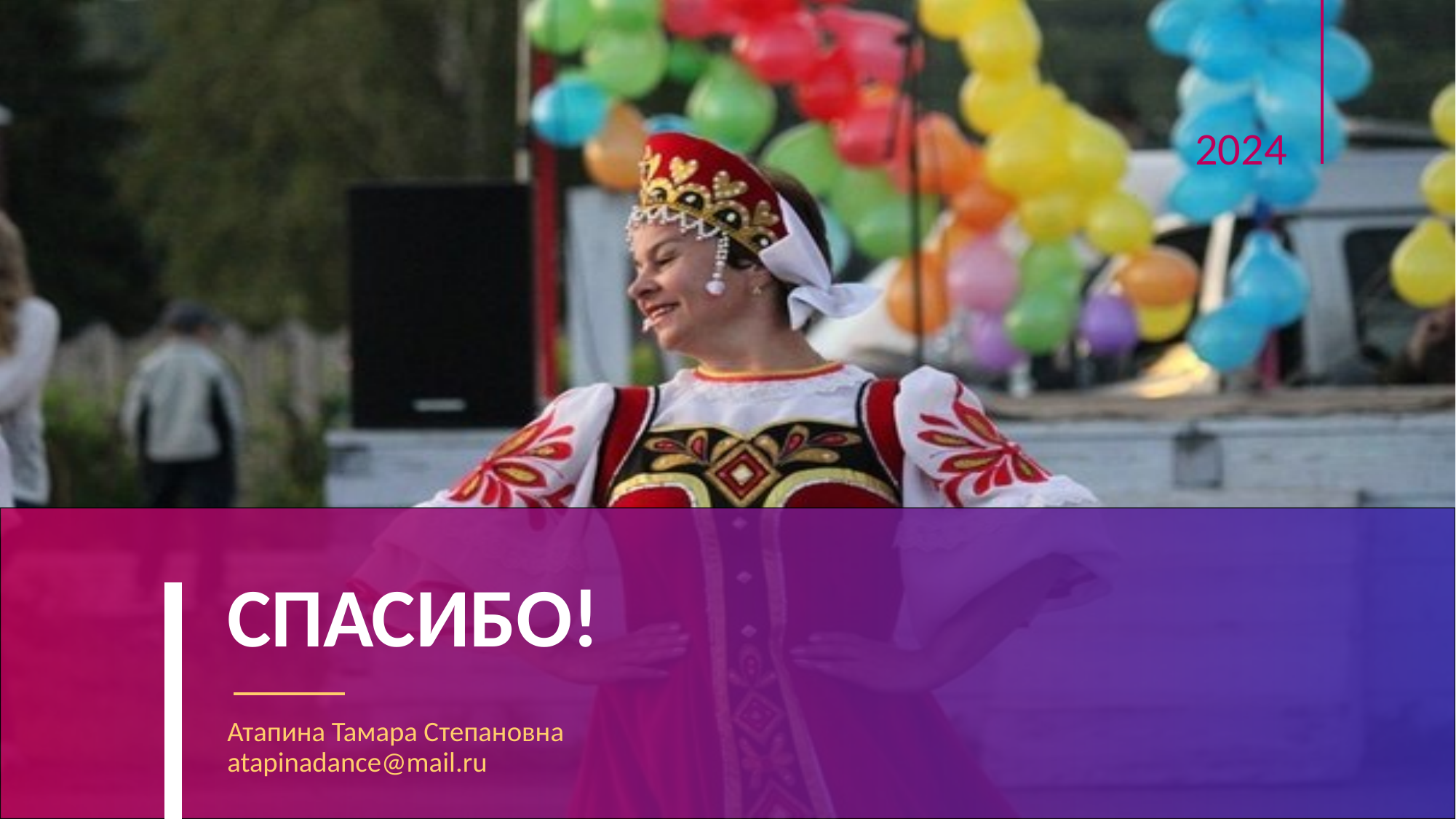

2024

# СПАСИБО!
Атапина Тамара Степановна
atapinadance@mail.ru